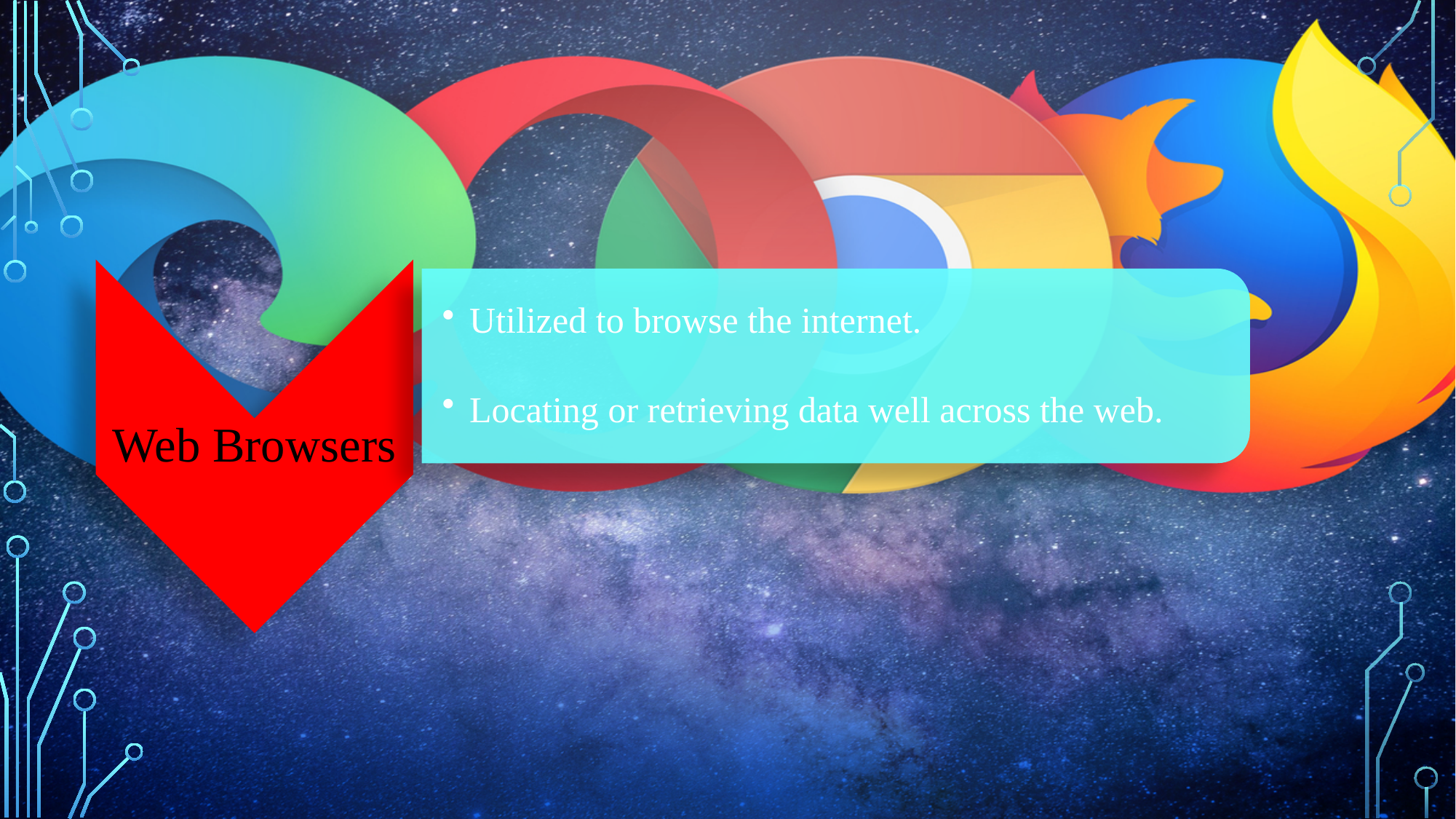

Web Browsers
Utilized to browse the internet.

Locating or retrieving data well across the web.